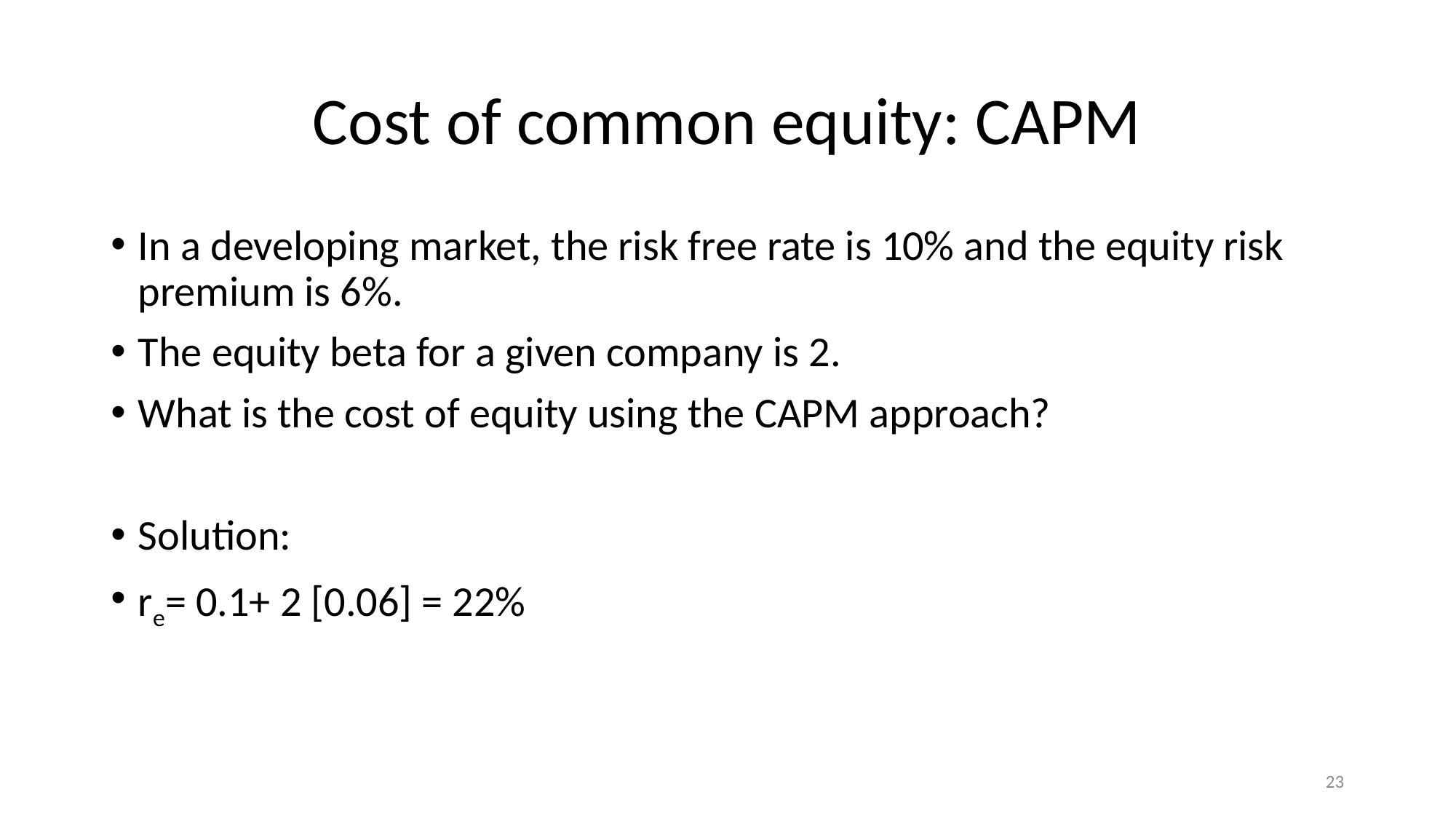

# Cost of common equity: CAPM
In a developing market, the risk free rate is 10% and the equity risk premium is 6%.
The equity beta for a given company is 2.
What is the cost of equity using the CAPM approach?

Solution:
re= 0.1+ 2 [0.06] = 22%
23